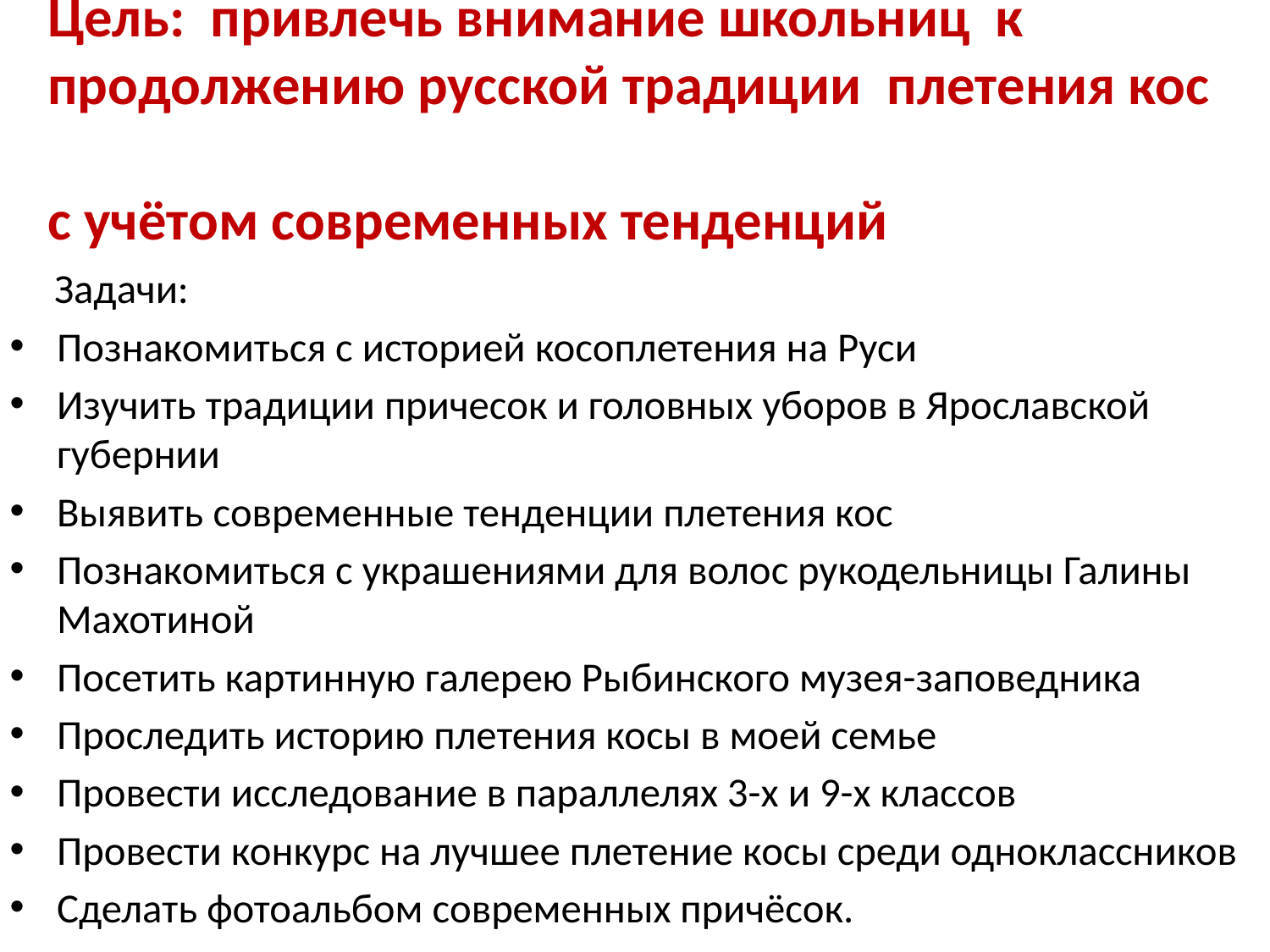

# Цель:  привлечь внимание школьниц  к продолжению русской традиции  плетения кос с учётом современных тенденций
     Задачи:
Познакомиться с историей косоплетения на Руси
Изучить традиции причесок и головных уборов в Ярославской губернии
Выявить современные тенденции плетения кос
Познакомиться с украшениями для волос рукодельницы Галины Махотиной
Посетить картинную галерею Рыбинского музея-заповедника
Проследить историю плетения косы в моей семье
Провести исследование в параллелях 3-х и 9-х классов
Провести конкурс на лучшее плетение косы среди одноклассников
Сделать фотоальбом современных причёсок.